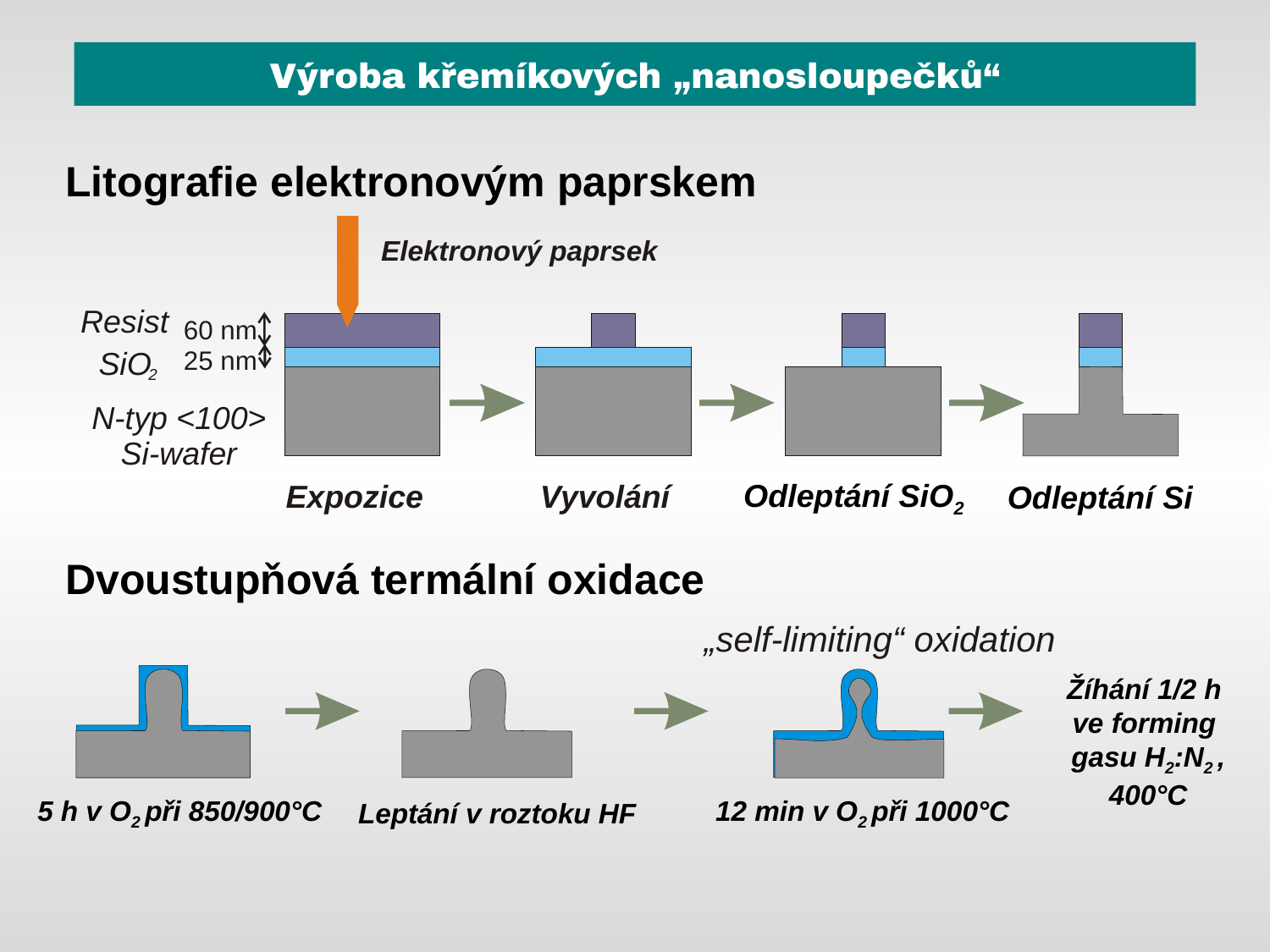

Výroba křemíkových „nanosloupečků“
Litografie elektronovým paprskem

Elektronový paprsek
Resist

60 nm

SiO

25 nm

2

N-typ <100>

Si-wafer
Odleptání Si
Odleptání SiO2
Expozice
Vyvolání
Dvoustupňová termální oxidace
„self-limiting“ oxidation

Žíhání 1/2 h
ve forming
gasu H2:N2 ,
400°C

5 h v O2 při 850/900°C
Leptání v roztoku HF
12 min v O2 při 1000°C